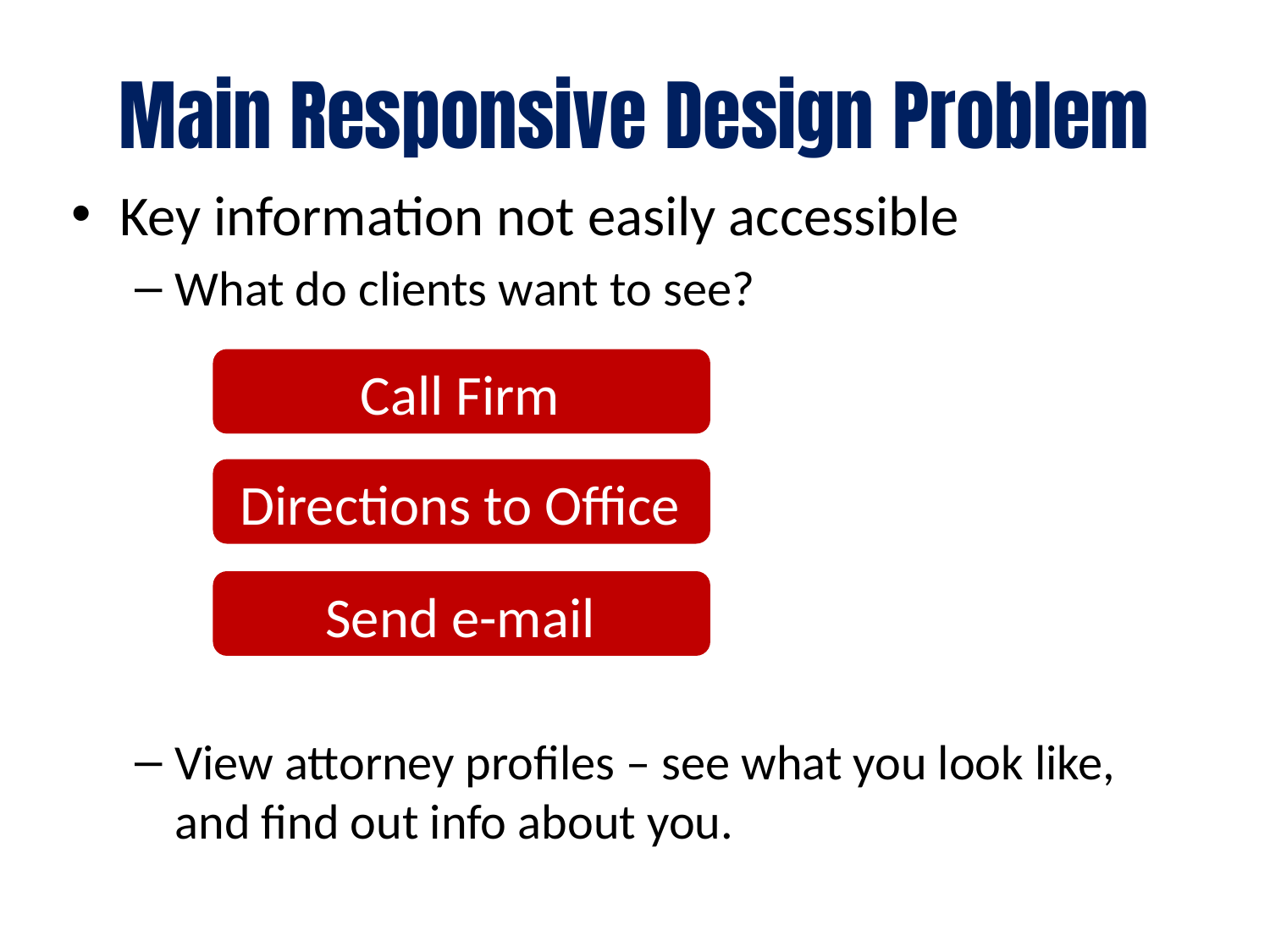

# Main Responsive Design Problem
Key information not easily accessible
What do clients want to see?

View attorney profiles – see what you look like, and find out info about you.

Call Firm

Directions to Office

Send e-mail